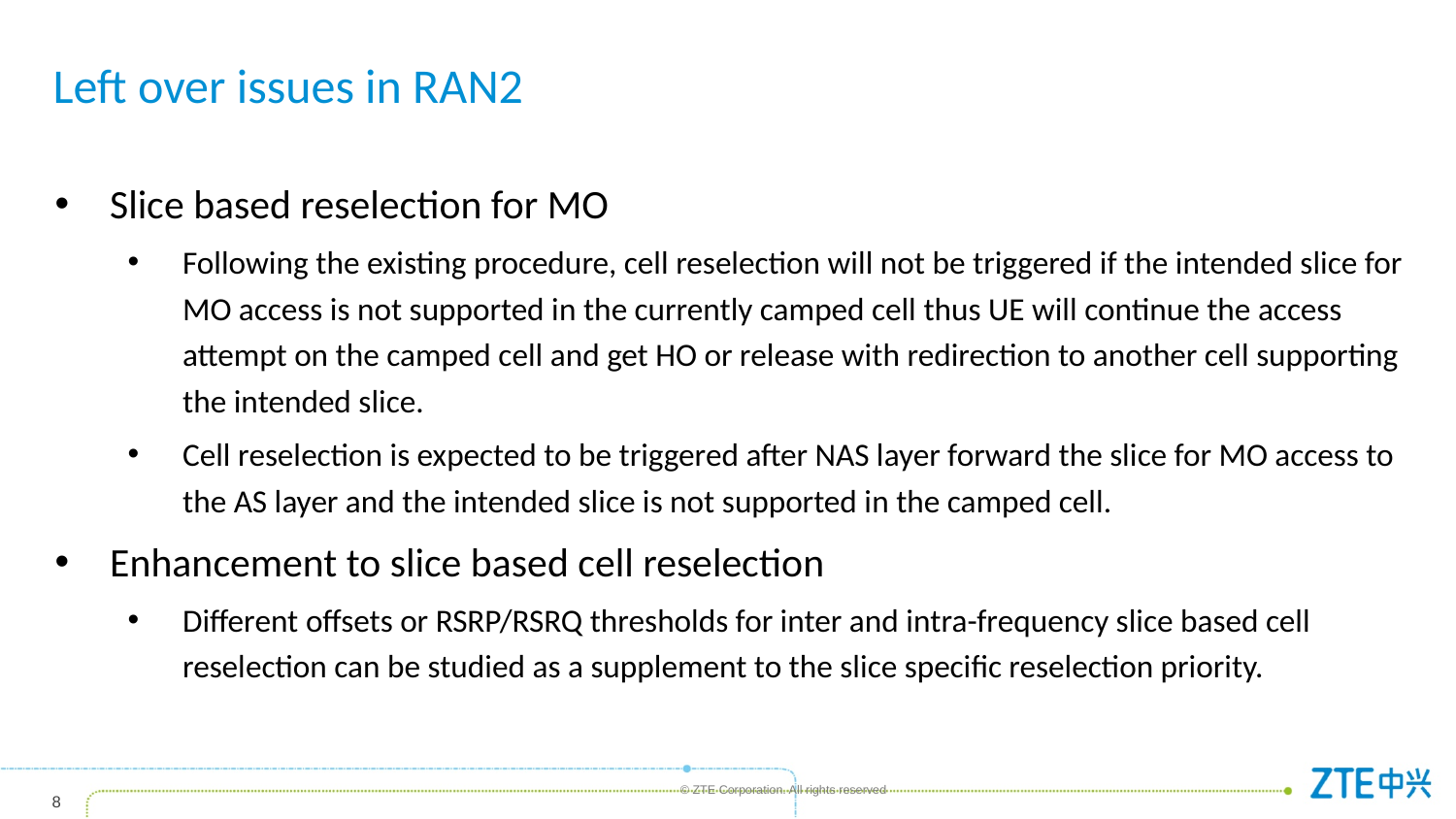

# Left over issues in RAN2
Slice based reselection for MO
Following the existing procedure, cell reselection will not be triggered if the intended slice for MO access is not supported in the currently camped cell thus UE will continue the access attempt on the camped cell and get HO or release with redirection to another cell supporting the intended slice.
Cell reselection is expected to be triggered after NAS layer forward the slice for MO access to the AS layer and the intended slice is not supported in the camped cell.
Enhancement to slice based cell reselection
Different offsets or RSRP/RSRQ thresholds for inter and intra-frequency slice based cell reselection can be studied as a supplement to the slice specific reselection priority.